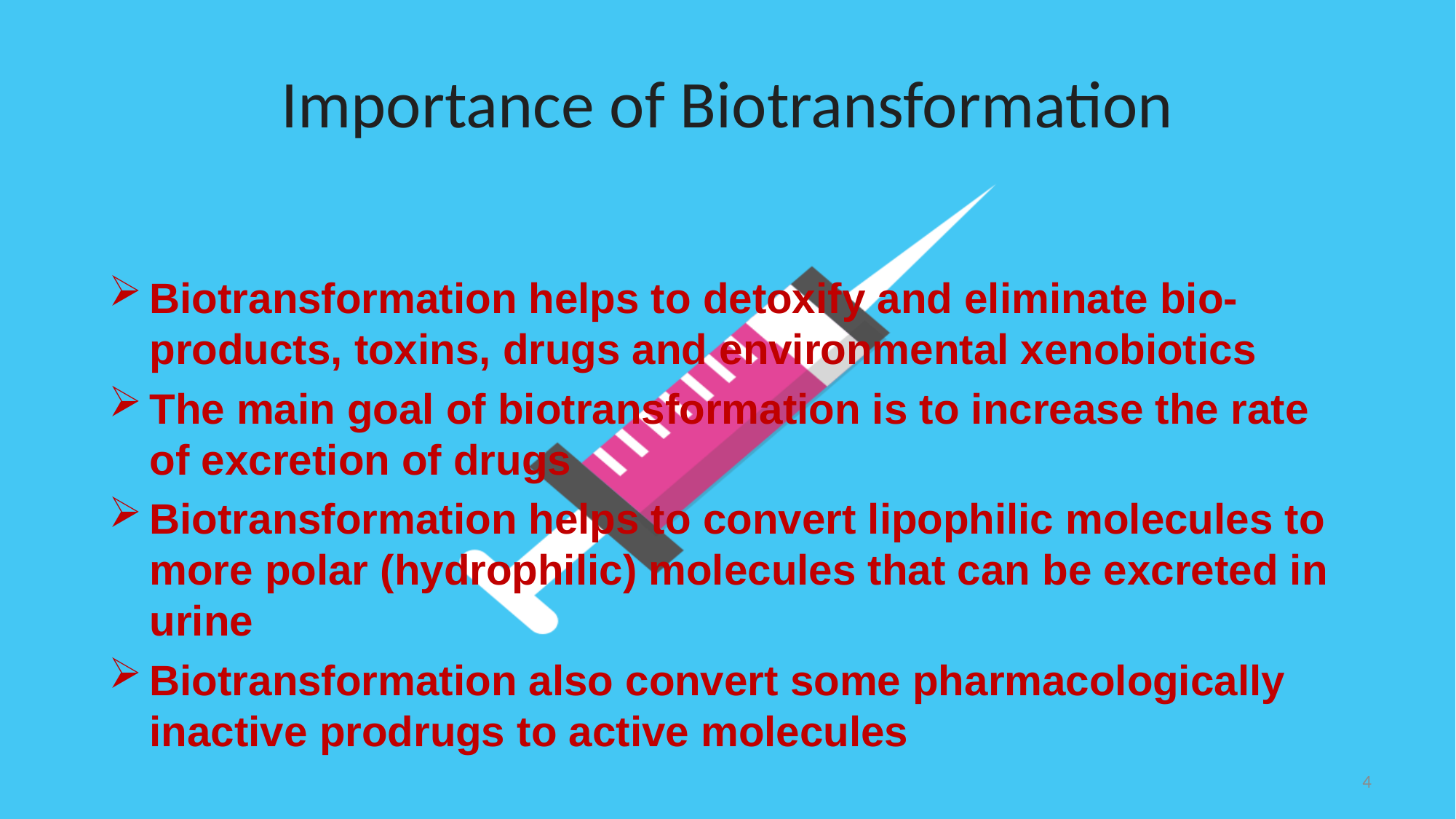

# Importance of Biotransformation
Biotransformation helps to detoxify and eliminate bio-products, toxins, drugs and environmental xenobiotics
The main goal of biotransformation is to increase the rate of excretion of drugs
Biotransformation helps to convert lipophilic molecules to more polar (hydrophilic) molecules that can be excreted in urine
Biotransformation also convert some pharmacologically inactive prodrugs to active molecules
4